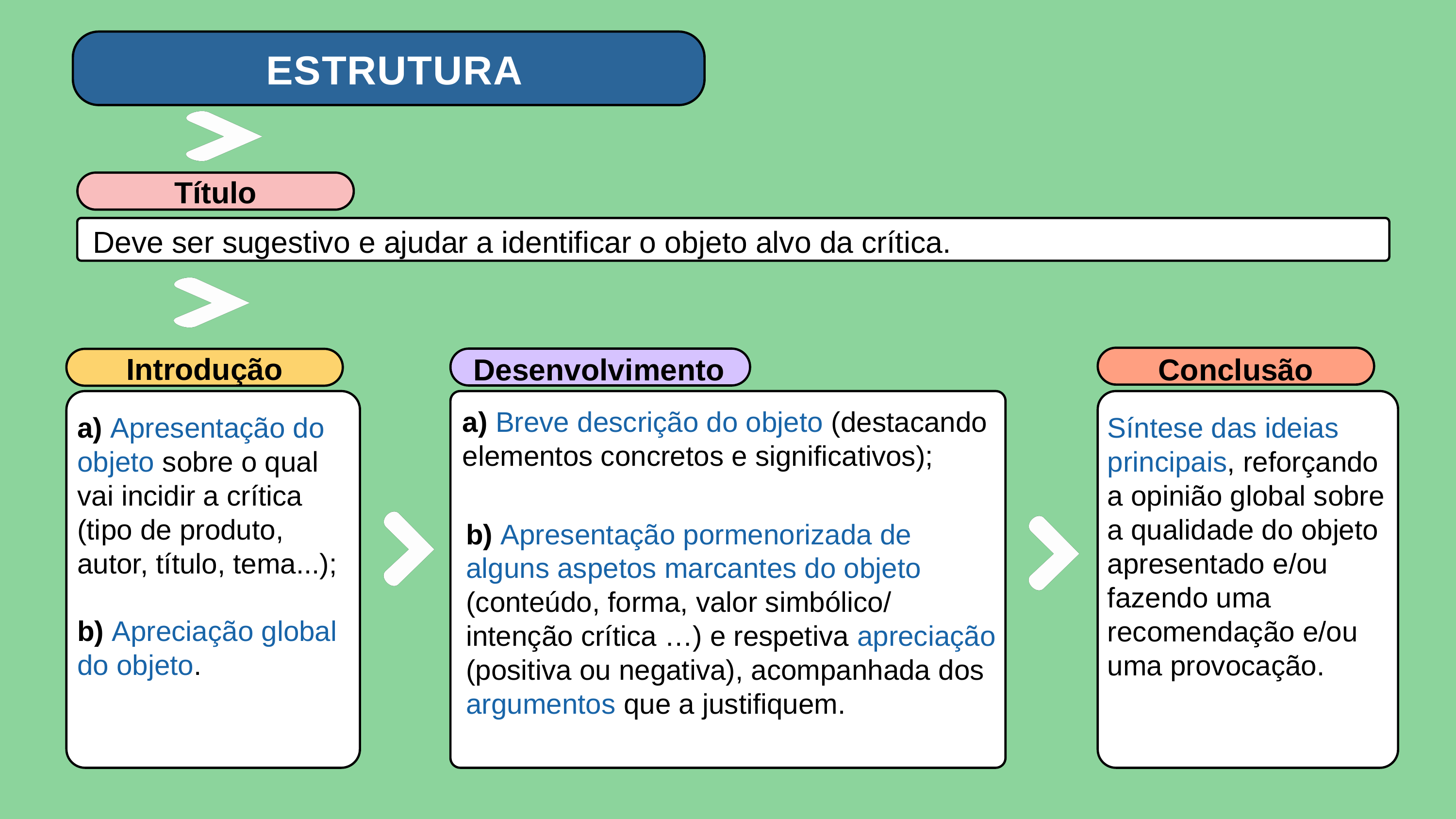

ESTRUTURA

Título

 Deve ser sugestivo e ajudar a identificar o objeto alvo da crítica.

Introdução
Desenvolvimento
Conclusão

a) Breve descrição do objeto (destacando elementos concretos e significativos);

a) Apresentação do objeto sobre o qual vai incidir a crítica (tipo de produto,  autor, título, tema...);

b) Apreciação global do objeto.
Síntese das ideias principais, reforçando a opinião global sobre a qualidade do objeto apresentado e/ou fazendo uma recomendação e/ou uma provocação.

b) Apresentação pormenorizada de alguns aspetos marcantes do objeto  (conteúdo, forma, valor simbólico/ intenção crítica …) e respetiva apreciação (positiva ou negativa), acompanhada dos argumentos que a justifiquem.